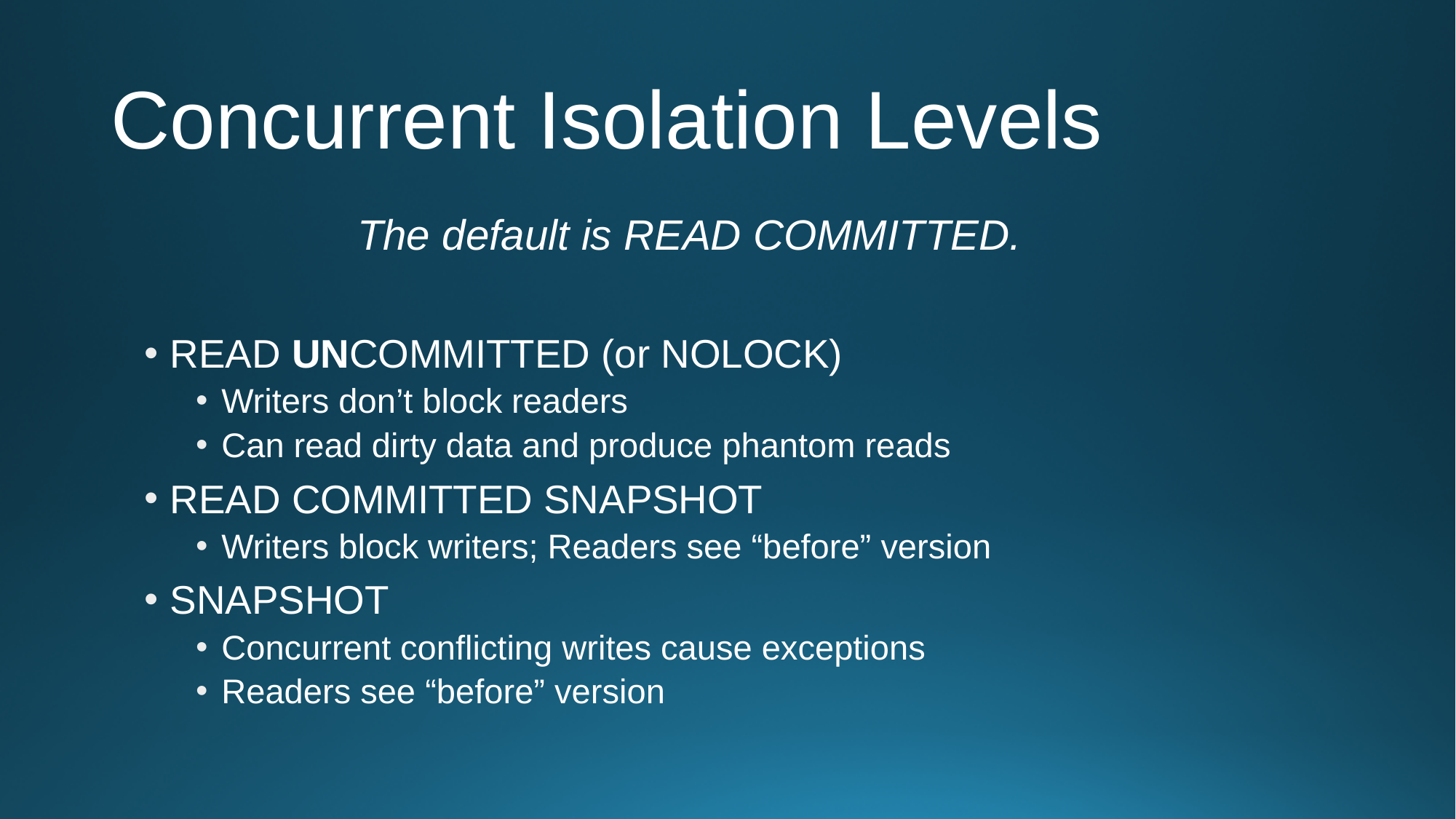

# Concurrent Isolation Levels
The default is READ COMMITTED.
READ UNCOMMITTED (or NOLOCK)
Writers don’t block readers
Can read dirty data and produce phantom reads
READ COMMITTED SNAPSHOT
Writers block writers; Readers see “before” version
SNAPSHOT
Concurrent conflicting writes cause exceptions
Readers see “before” version